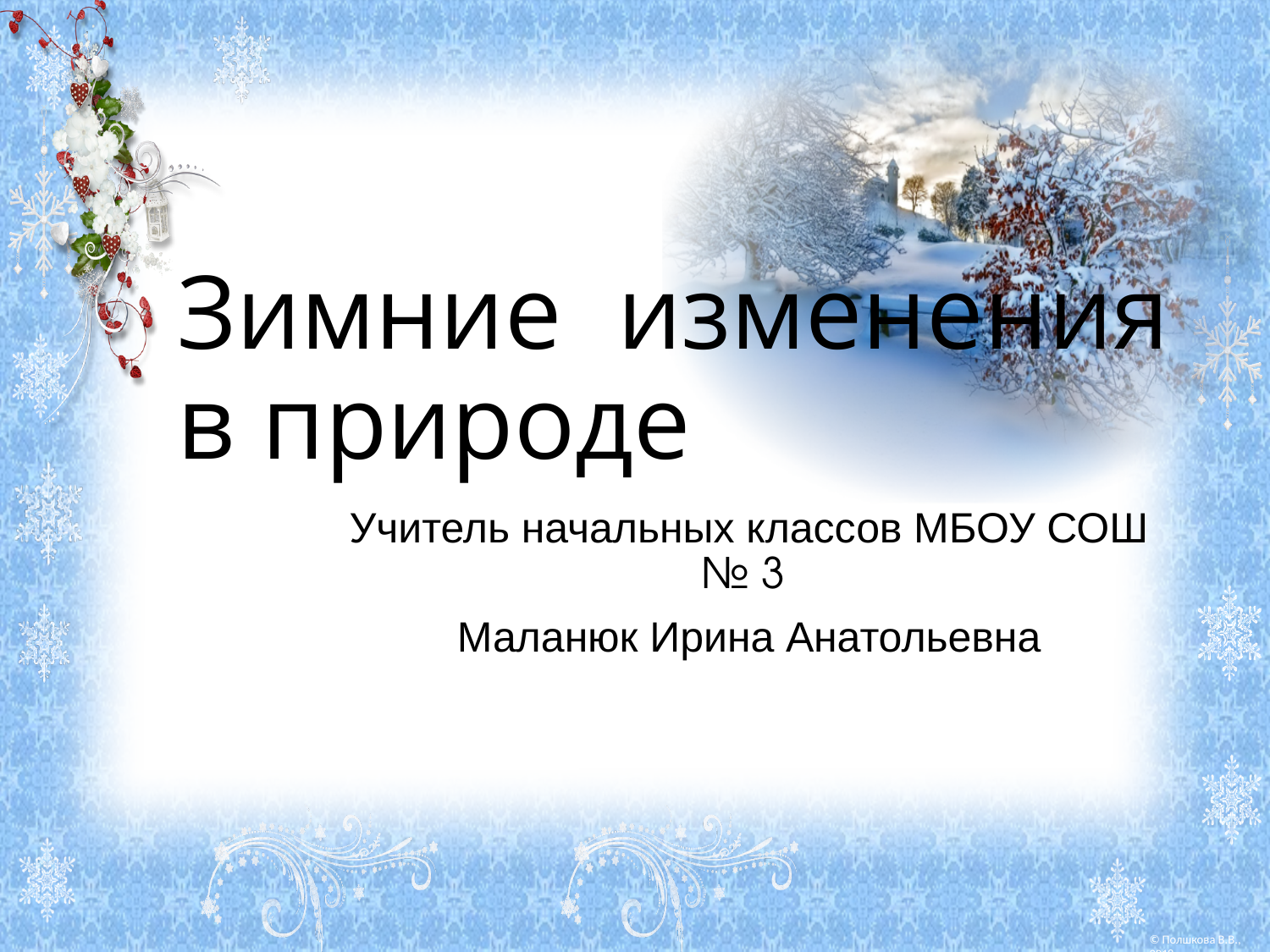

# Зимние изменения в природе
Учитель начальных классов МБОУ СОШ № 3
Маланюк Ирина Анатольевна